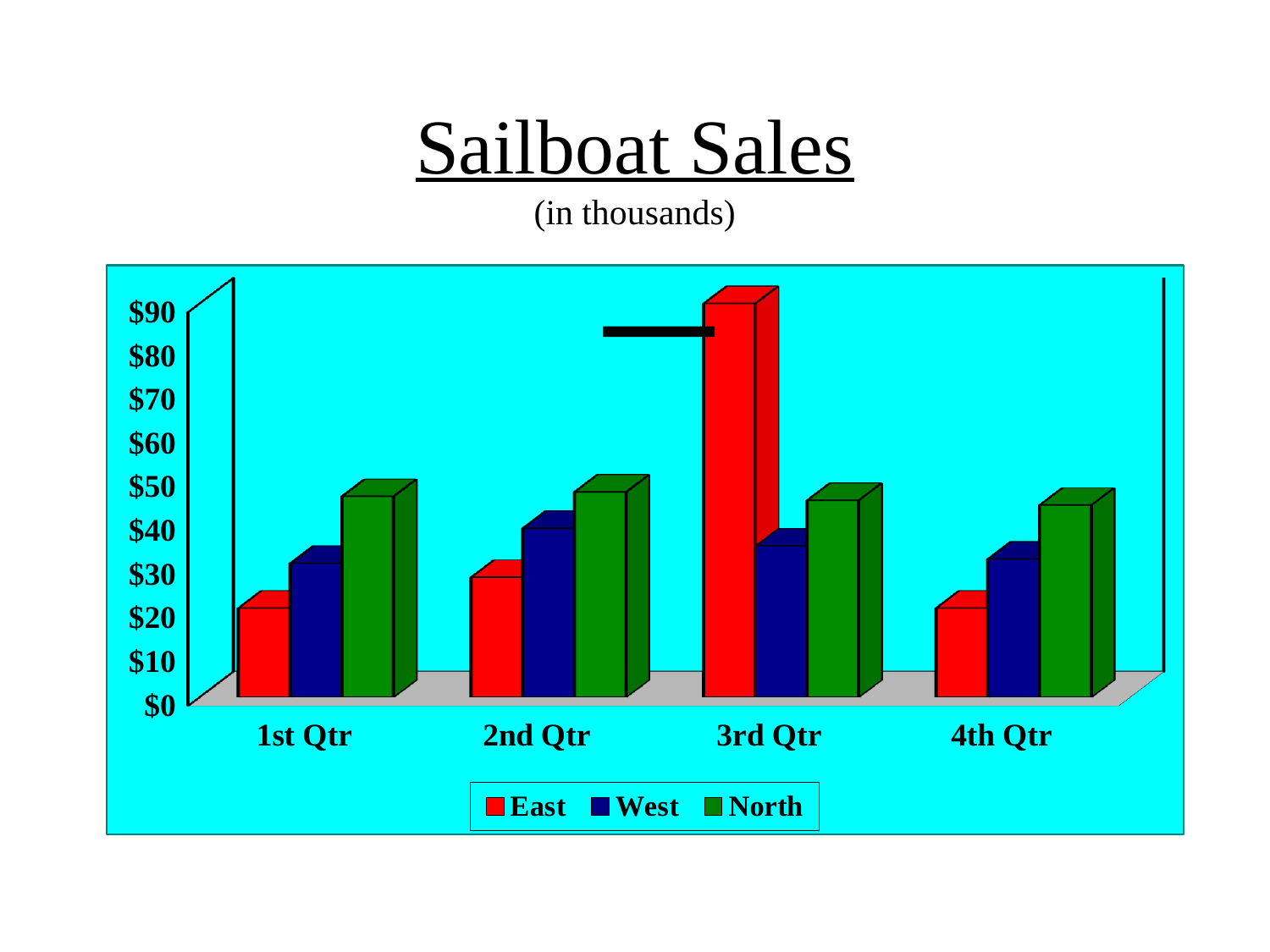

# Sailboat Sales (in thousands)

[unsupported chart]